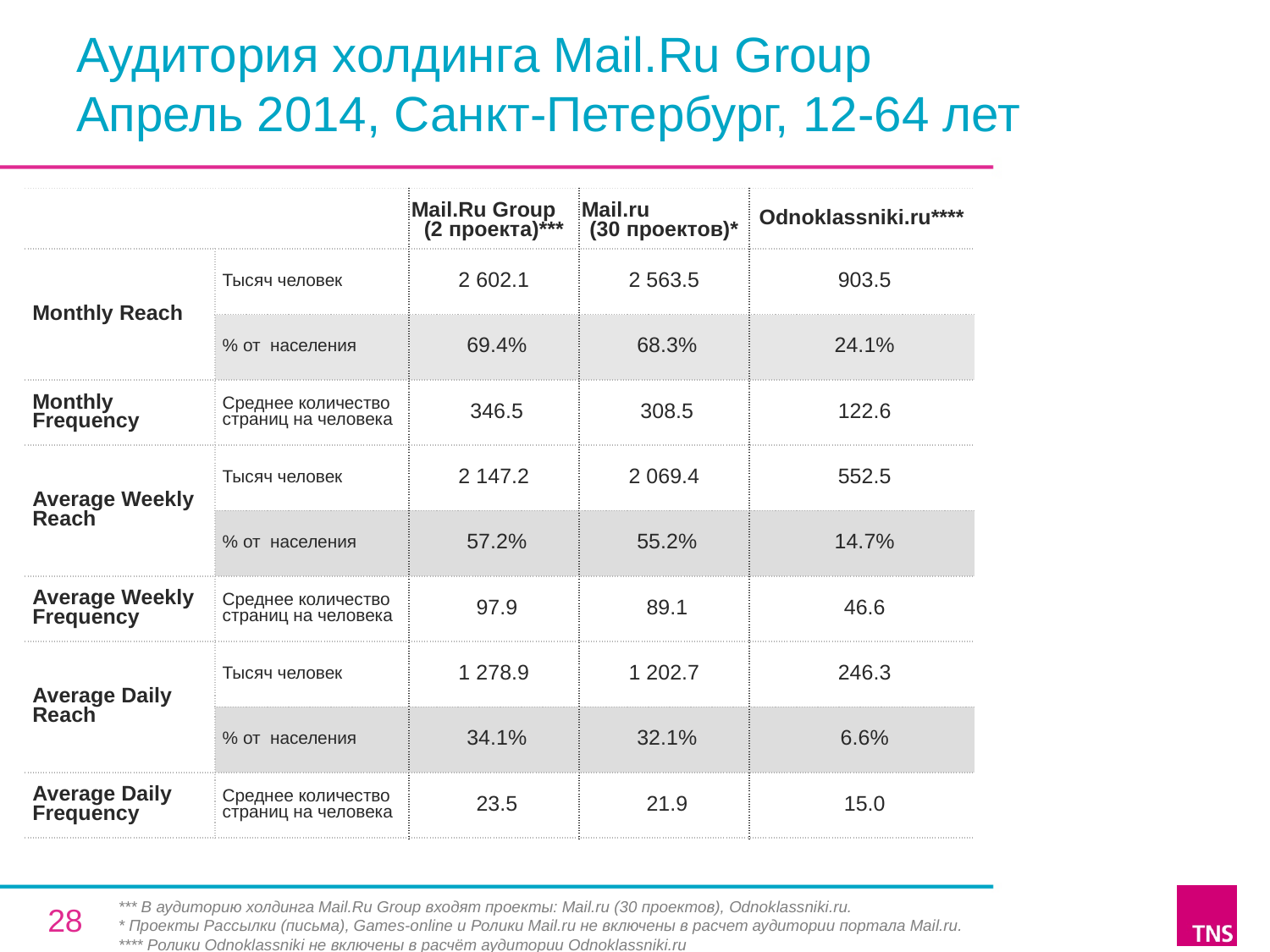

# Аудитория холдинга Mail.Ru Group Апрель 2014, Санкт-Петербург, 12-64 лет
|  |  | Mail.Ru Group (2 проекта)\*\*\* | Mail.ru (30 проектов)\* | Odnoklassniki.ru\*\*\*\* |
| --- | --- | --- | --- | --- |
| Monthly Reach | Тысяч человек | 2 602.1 | 2 563.5 | 903.5 |
|  | % от населения | 69.4% | 68.3% | 24.1% |
| Monthly Frequency | Среднее количество страниц на человека | 346.5 | 308.5 | 122.6 |
| Average Weekly Reach | Тысяч человек | 2 147.2 | 2 069.4 | 552.5 |
|  | % от населения | 57.2% | 55.2% | 14.7% |
| Average Weekly Frequency | Среднее количество страниц на человека | 97.9 | 89.1 | 46.6 |
| Average Daily Reach | Тысяч человек | 1 278.9 | 1 202.7 | 246.3 |
|  | % от населения | 34.1% | 32.1% | 6.6% |
| Average Daily Frequency | Среднее количество страниц на человека | 23.5 | 21.9 | 15.0 |
*** В аудиторию холдинга Mail.Ru Group входят проекты: Mail.ru (30 проектов), Odnoklassniki.ru.
* Проекты Рассылки (письма), Games-online и Ролики Mail.ru не включены в расчет аудитории портала Mail.ru.
**** Ролики Odnoklassniki не включены в расчёт аудитории Odnoklassniki.ru
28